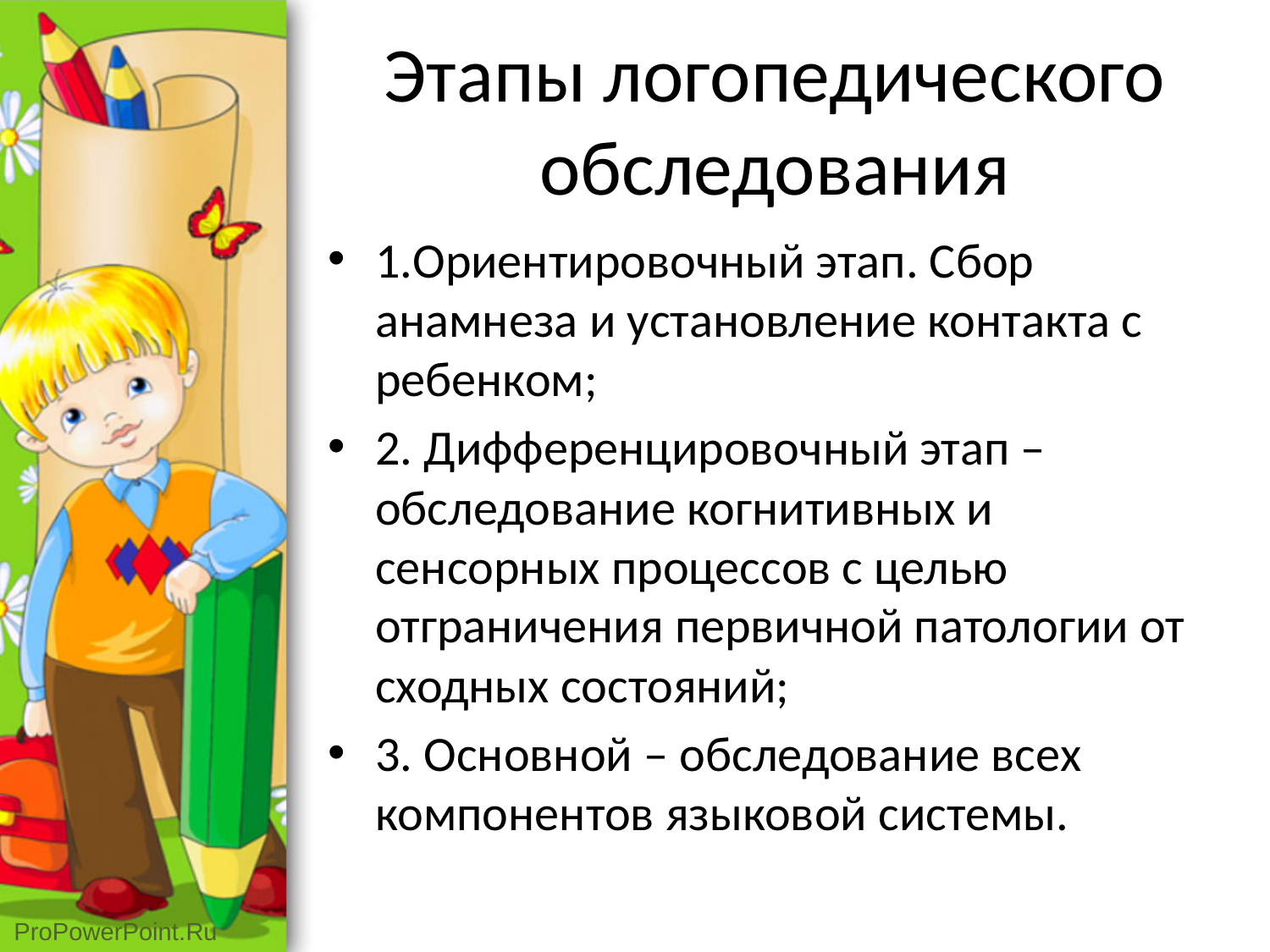

# Этапы логопедического обследования
1.Ориентировочный этап. Сбор анамнеза и установление контакта с ребенком;
2. Дифференцировочный этап – обследование когнитивных и сенсорных процессов с целью отграничения первичной патологии от сходных состояний;
3. Основной – обследование всех компонентов языковой системы.